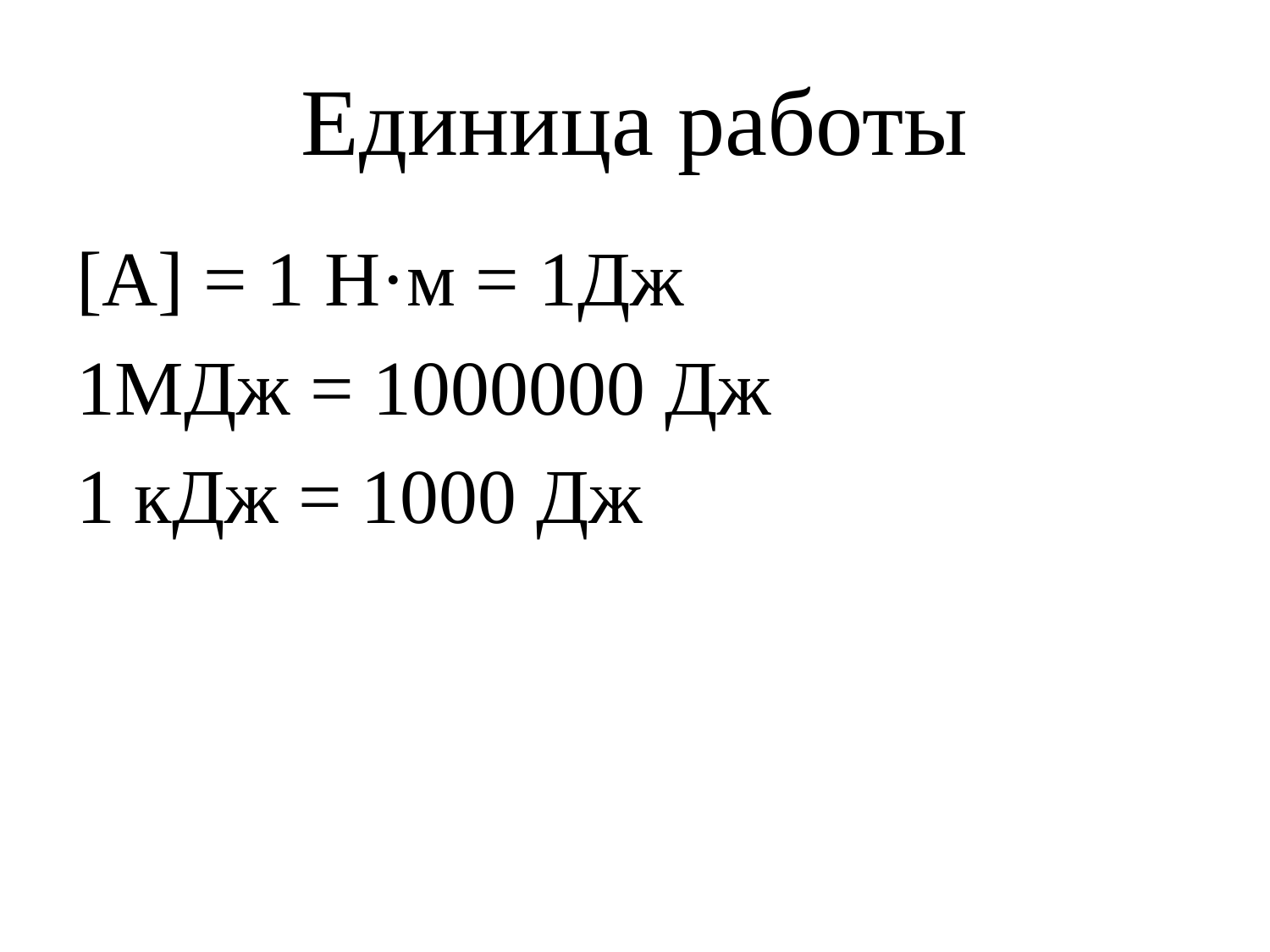

# Единица работы
[A] = 1 H·м = 1Дж
1МДж = 1000000 Дж
1 кДж = 1000 Дж